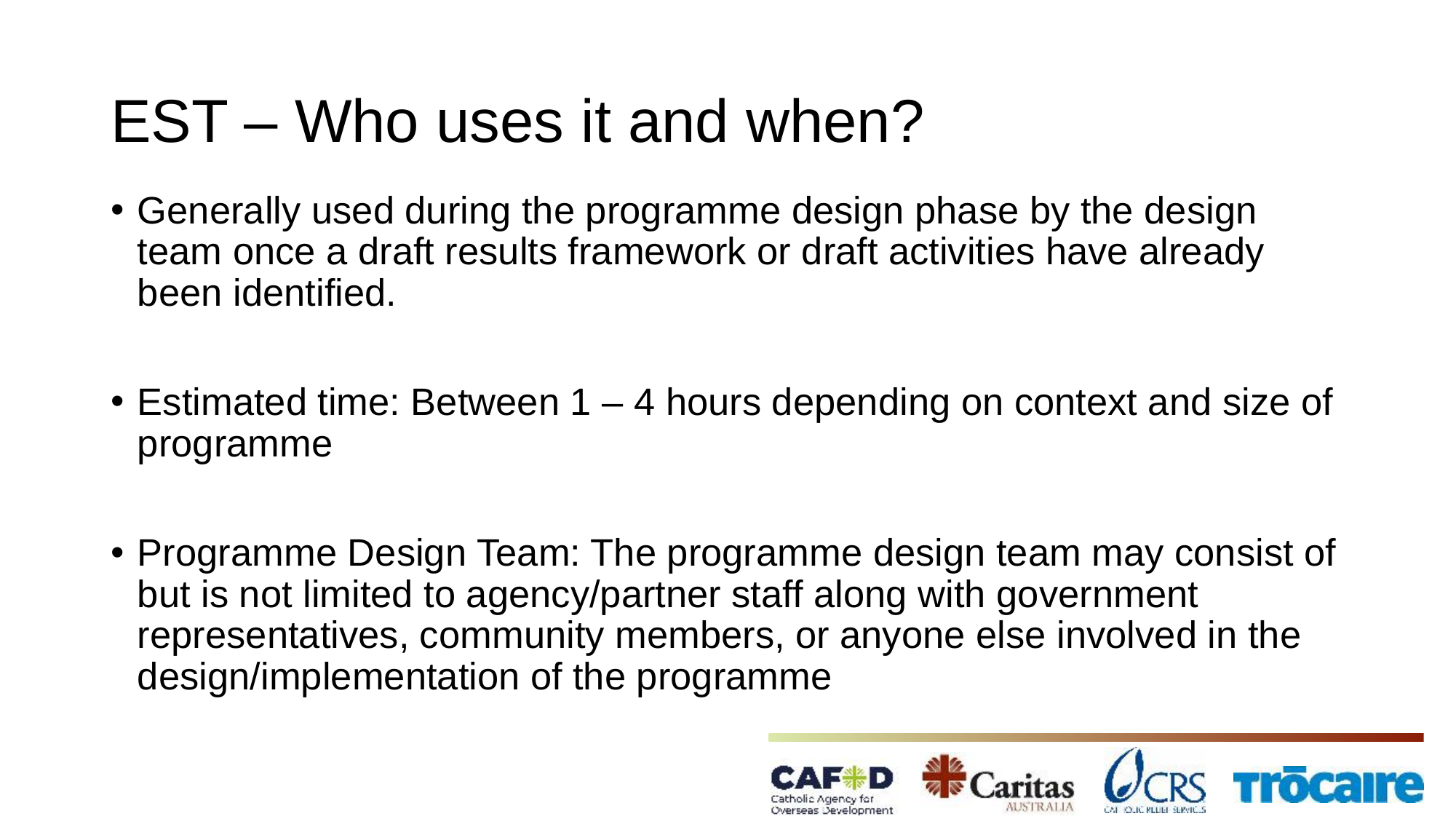

# EST – Who uses it and when?
Generally used during the programme design phase by the design team once a draft results framework or draft activities have already been identified.

Estimated time: Between 1 – 4 hours depending on context and size of programme

Programme Design Team: The programme design team may consist of but is not limited to agency/partner staff along with government representatives, community members, or anyone else involved in the design/implementation of the programme